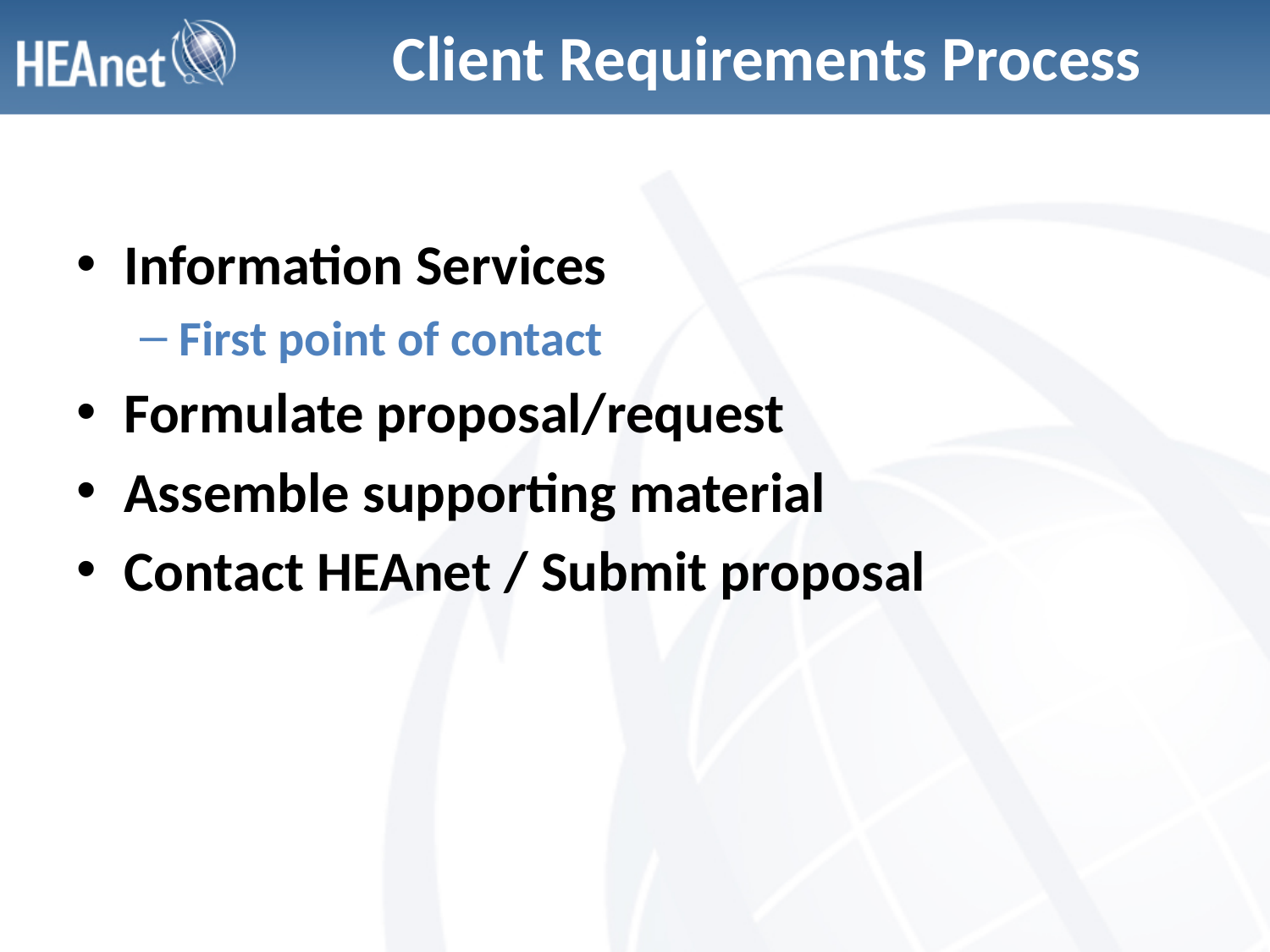

# Client Requirements Process
Information Services
First point of contact
Formulate proposal/request
Assemble supporting material
Contact HEAnet / Submit proposal